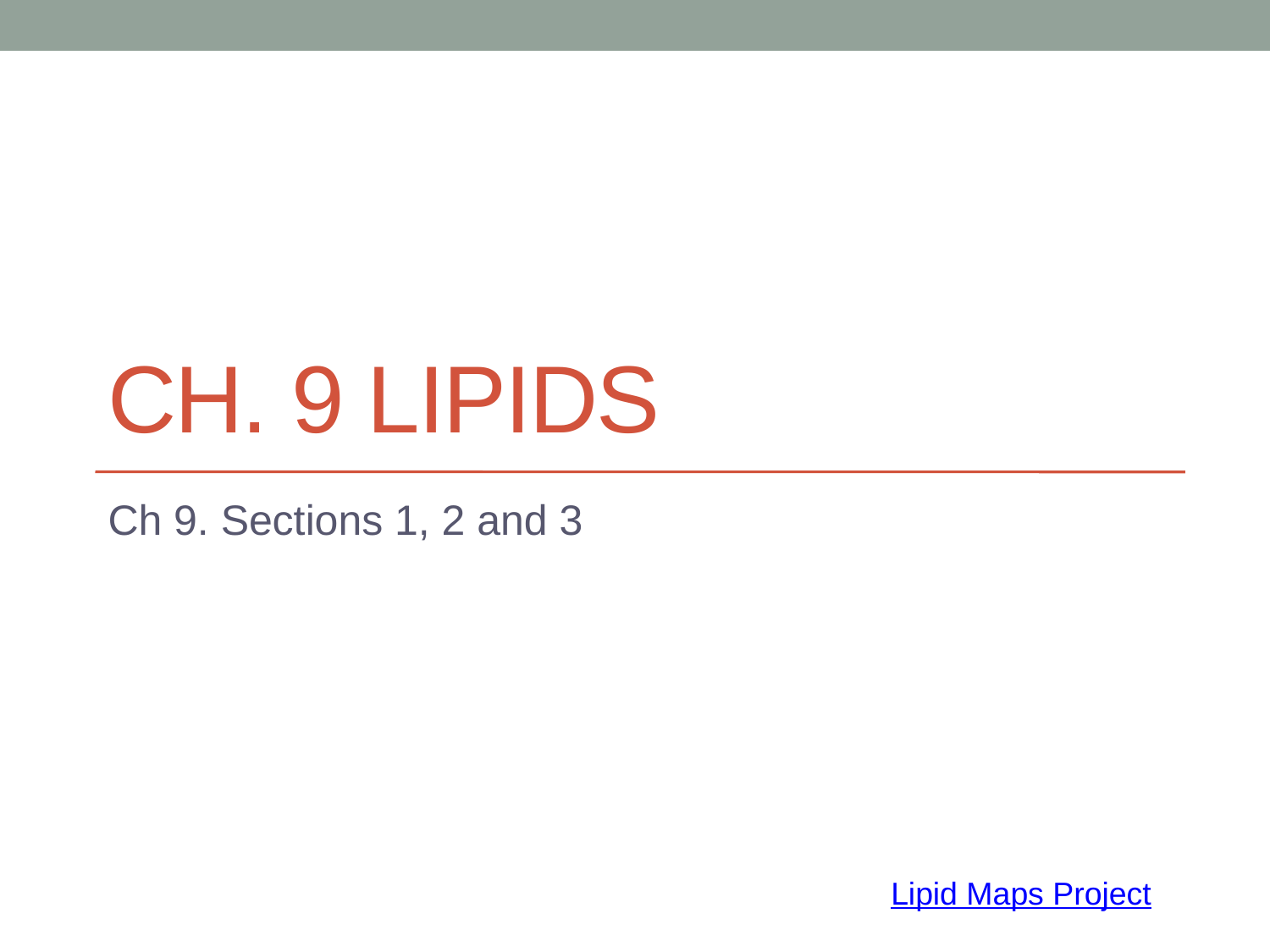

# Ch. 9 Lipids
Ch 9. Sections 1, 2 and 3
Lipid Maps Project